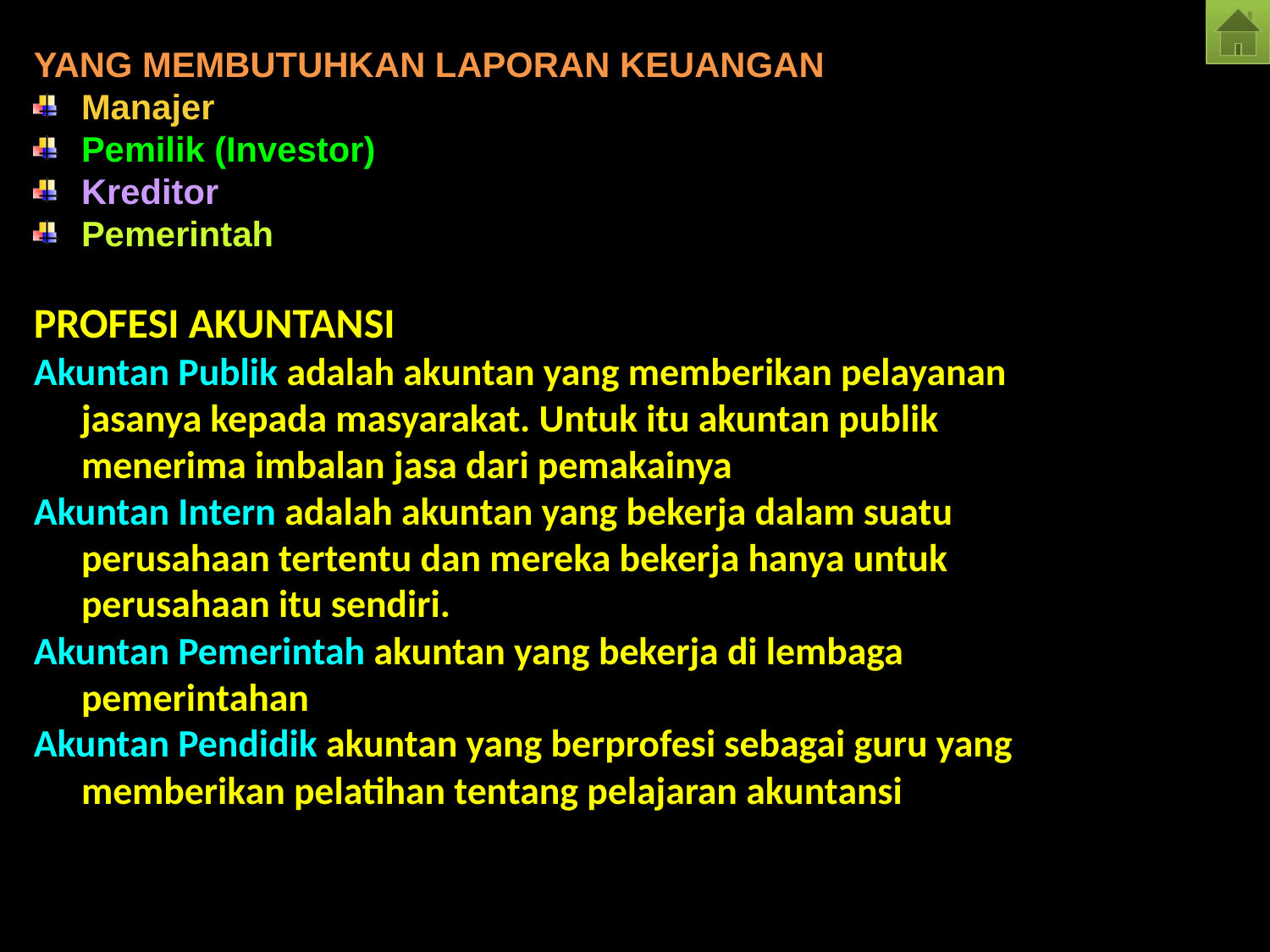

YANG MEMBUTUHKAN LAPORAN KEUANGAN
Manajer
Pemilik (Investor)
Kreditor
Pemerintah

PROFESI AKUNTANSI
Akuntan Publik adalah akuntan yang memberikan pelayanan jasanya kepada masyarakat. Untuk itu akuntan publik menerima imbalan jasa dari pemakainya
Akuntan Intern adalah akuntan yang bekerja dalam suatu perusahaan tertentu dan mereka bekerja hanya untuk perusahaan itu sendiri.
Akuntan Pemerintah akuntan yang bekerja di lembaga pemerintahan
Akuntan Pendidik akuntan yang berprofesi sebagai guru yang memberikan pelatihan tentang pelajaran akuntansi